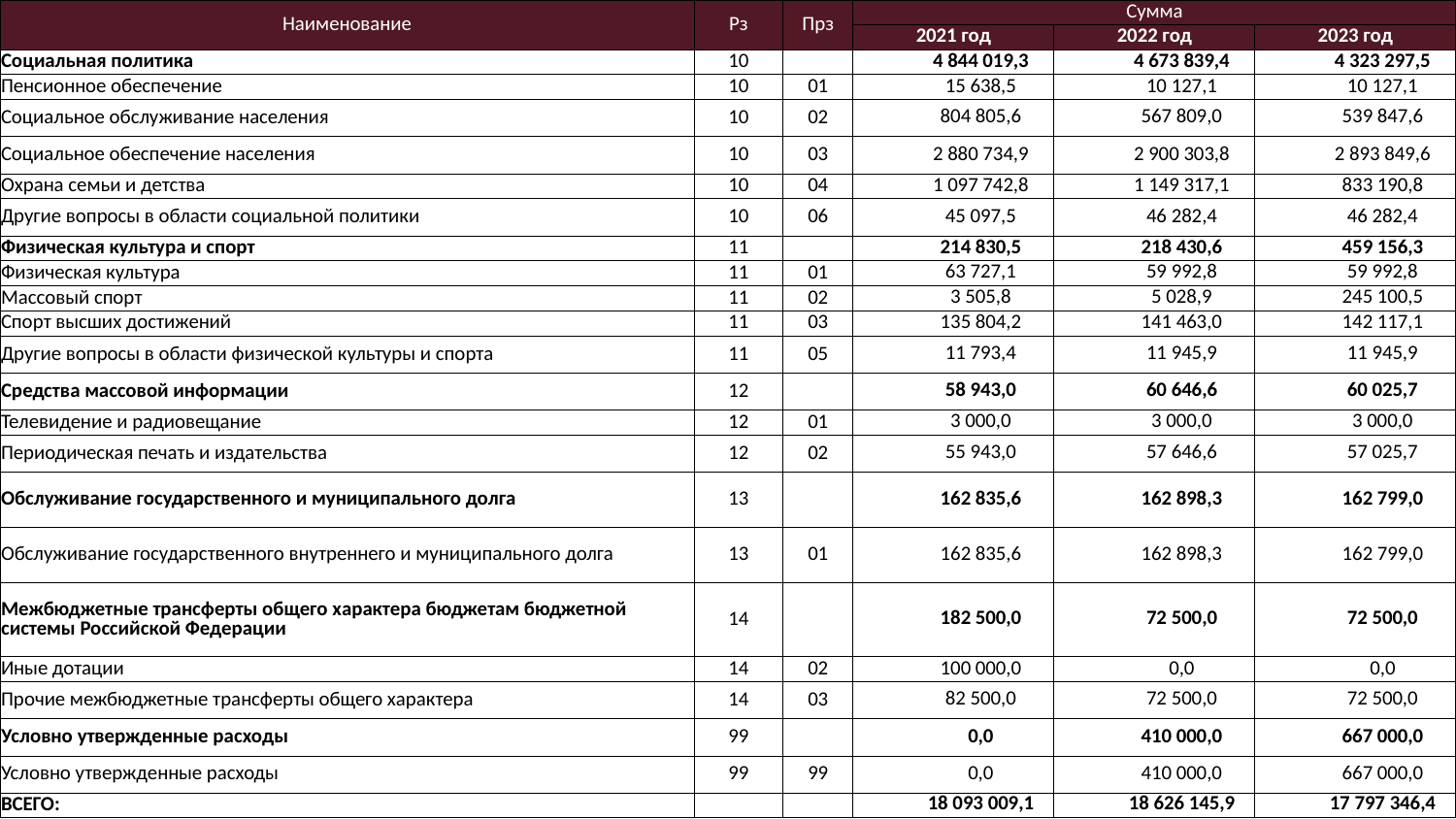

| Наименование | Рз | Прз | Сумма |  |  |
| --- | --- | --- | --- | --- | --- |
|  |  |  | 2021 год | 2022 год | 2023 год |
| Социальная политика | 10 |  | 4 844 019,3 | 4 673 839,4 | 4 323 297,5 |
| Пенсионное обеспечение | 10 | 01 | 15 638,5 | 10 127,1 | 10 127,1 |
| Социальное обслуживание населения | 10 | 02 | 804 805,6 | 567 809,0 | 539 847,6 |
| Социальное обеспечение населения | 10 | 03 | 2 880 734,9 | 2 900 303,8 | 2 893 849,6 |
| Охрана семьи и детства | 10 | 04 | 1 097 742,8 | 1 149 317,1 | 833 190,8 |
| Другие вопросы в области социальной политики | 10 | 06 | 45 097,5 | 46 282,4 | 46 282,4 |
| Физическая культура и спорт | 11 |  | 214 830,5 | 218 430,6 | 459 156,3 |
| Физическая культура | 11 | 01 | 63 727,1 | 59 992,8 | 59 992,8 |
| Массовый спорт | 11 | 02 | 3 505,8 | 5 028,9 | 245 100,5 |
| Спорт высших достижений | 11 | 03 | 135 804,2 | 141 463,0 | 142 117,1 |
| Другие вопросы в области физической культуры и спорта | 11 | 05 | 11 793,4 | 11 945,9 | 11 945,9 |
| Средства массовой информации | 12 |  | 58 943,0 | 60 646,6 | 60 025,7 |
| Телевидение и радиовещание | 12 | 01 | 3 000,0 | 3 000,0 | 3 000,0 |
| Периодическая печать и издательства | 12 | 02 | 55 943,0 | 57 646,6 | 57 025,7 |
| Обслуживание государственного и муниципального долга | 13 |  | 162 835,6 | 162 898,3 | 162 799,0 |
| Обслуживание государственного внутреннего и муниципального долга | 13 | 01 | 162 835,6 | 162 898,3 | 162 799,0 |
| Межбюджетные трансферты общего характера бюджетам бюджетной системы Российской Федерации | 14 |  | 182 500,0 | 72 500,0 | 72 500,0 |
| Иные дотации | 14 | 02 | 100 000,0 | 0,0 | 0,0 |
| Прочие межбюджетные трансферты общего характера | 14 | 03 | 82 500,0 | 72 500,0 | 72 500,0 |
| Условно утвержденные расходы | 99 |  | 0,0 | 410 000,0 | 667 000,0 |
| Условно утвержденные расходы | 99 | 99 | 0,0 | 410 000,0 | 667 000,0 |
| ВСЕГО: |  |  | 18 093 009,1 | 18 626 145,9 | 17 797 346,4 |
51